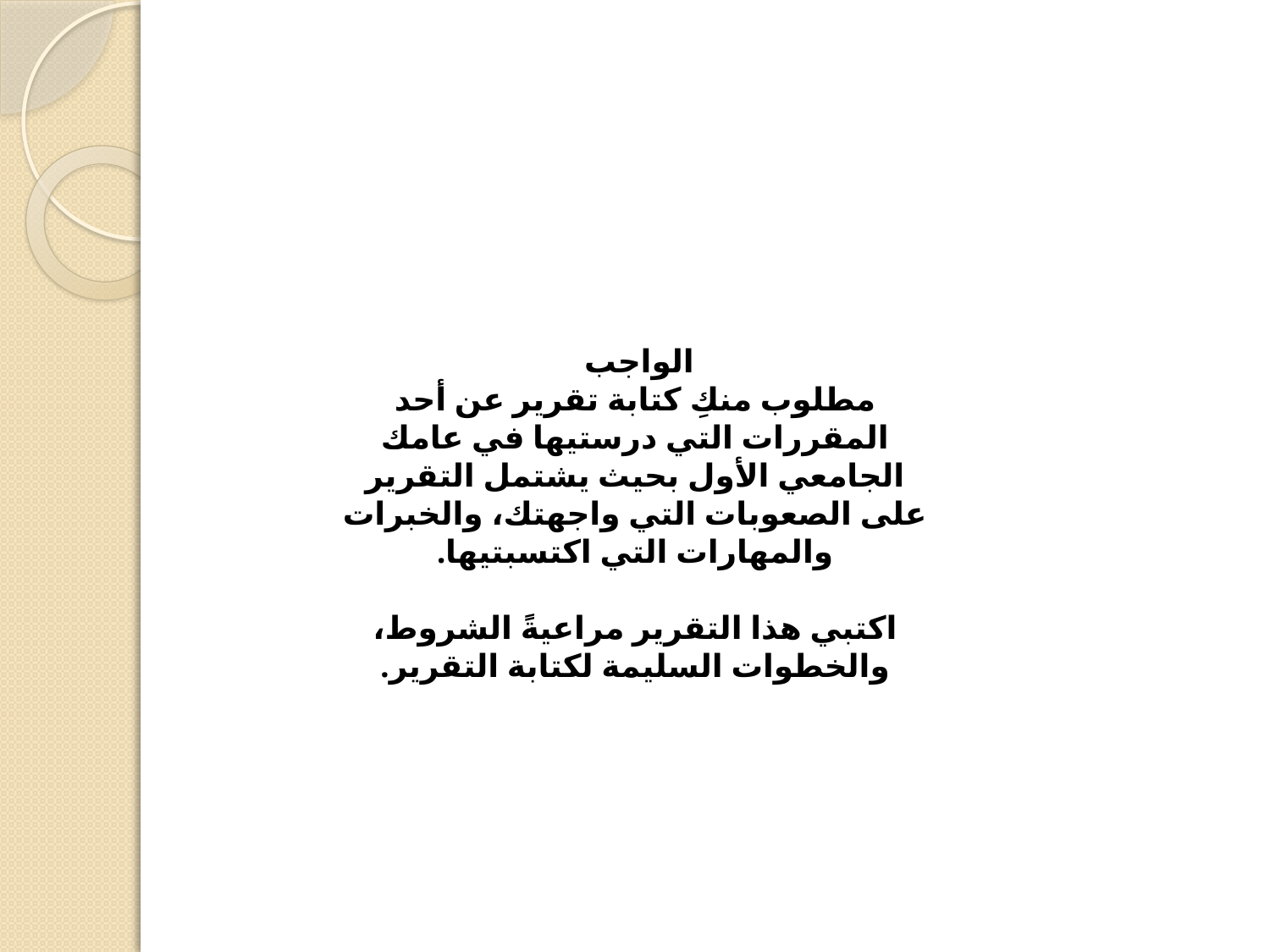

الواجب
مطلوب منكِ كتابة تقرير عن أحد المقررات التي درستيها في عامك الجامعي الأول بحيث يشتمل التقرير على الصعوبات التي واجهتك، والخبرات والمهارات التي اكتسبتيها.

اكتبي هذا التقرير مراعيةً الشروط، والخطوات السليمة لكتابة التقرير.